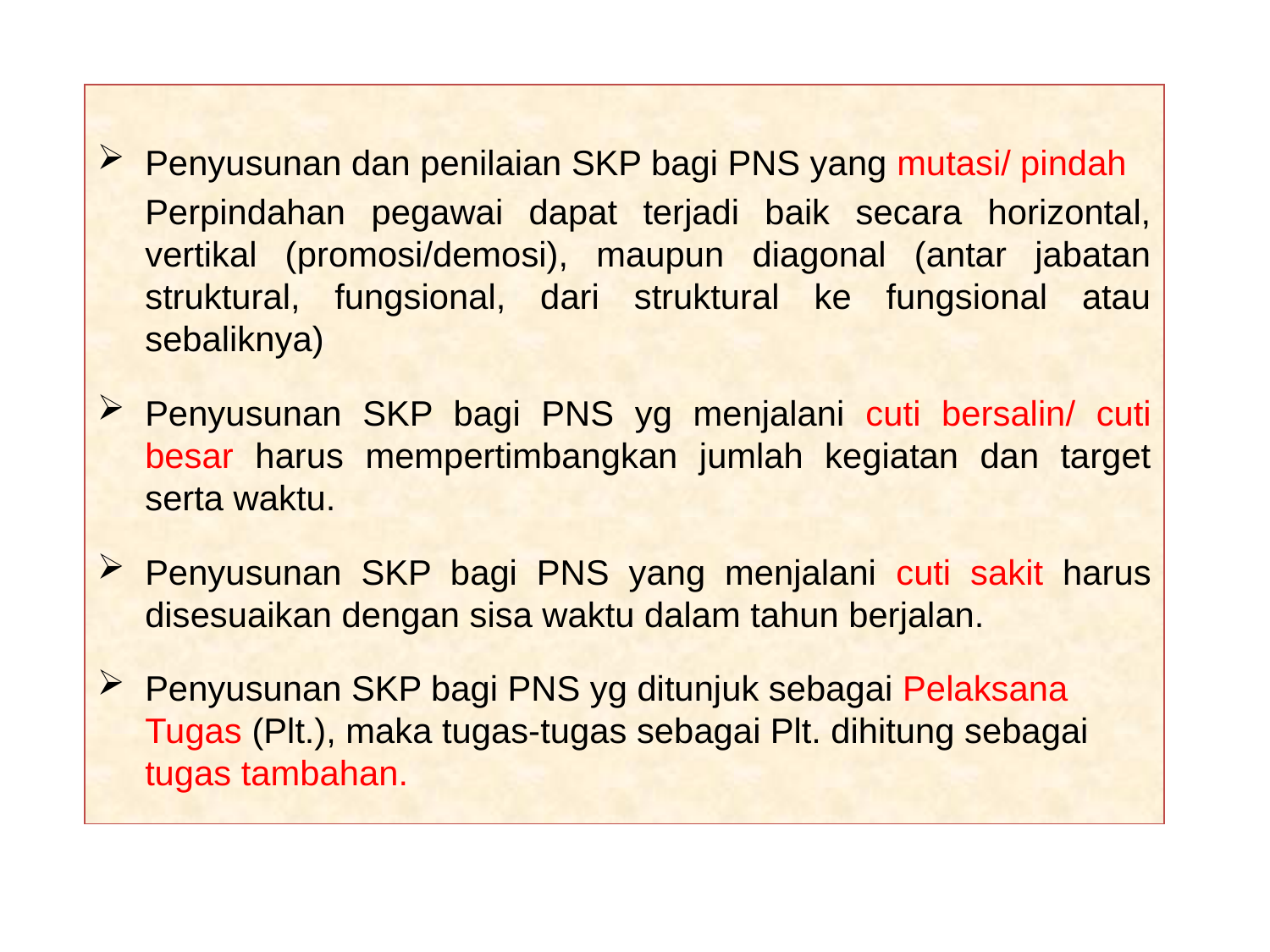

Penyusunan dan penilaian SKP bagi PNS yang mutasi/ pindah
	Perpindahan pegawai dapat terjadi baik secara horizontal, vertikal (promosi/demosi), maupun diagonal (antar jabatan struktural, fungsional, dari struktural ke fungsional atau sebaliknya)

Penyusunan SKP bagi PNS yg menjalani cuti bersalin/ cuti besar harus mempertimbangkan jumlah kegiatan dan target serta waktu.

Penyusunan SKP bagi PNS yang menjalani cuti sakit harus disesuaikan dengan sisa waktu dalam tahun berjalan.

Penyusunan SKP bagi PNS yg ditunjuk sebagai Pelaksana Tugas (Plt.), maka tugas-tugas sebagai Plt. dihitung sebagai tugas tambahan.